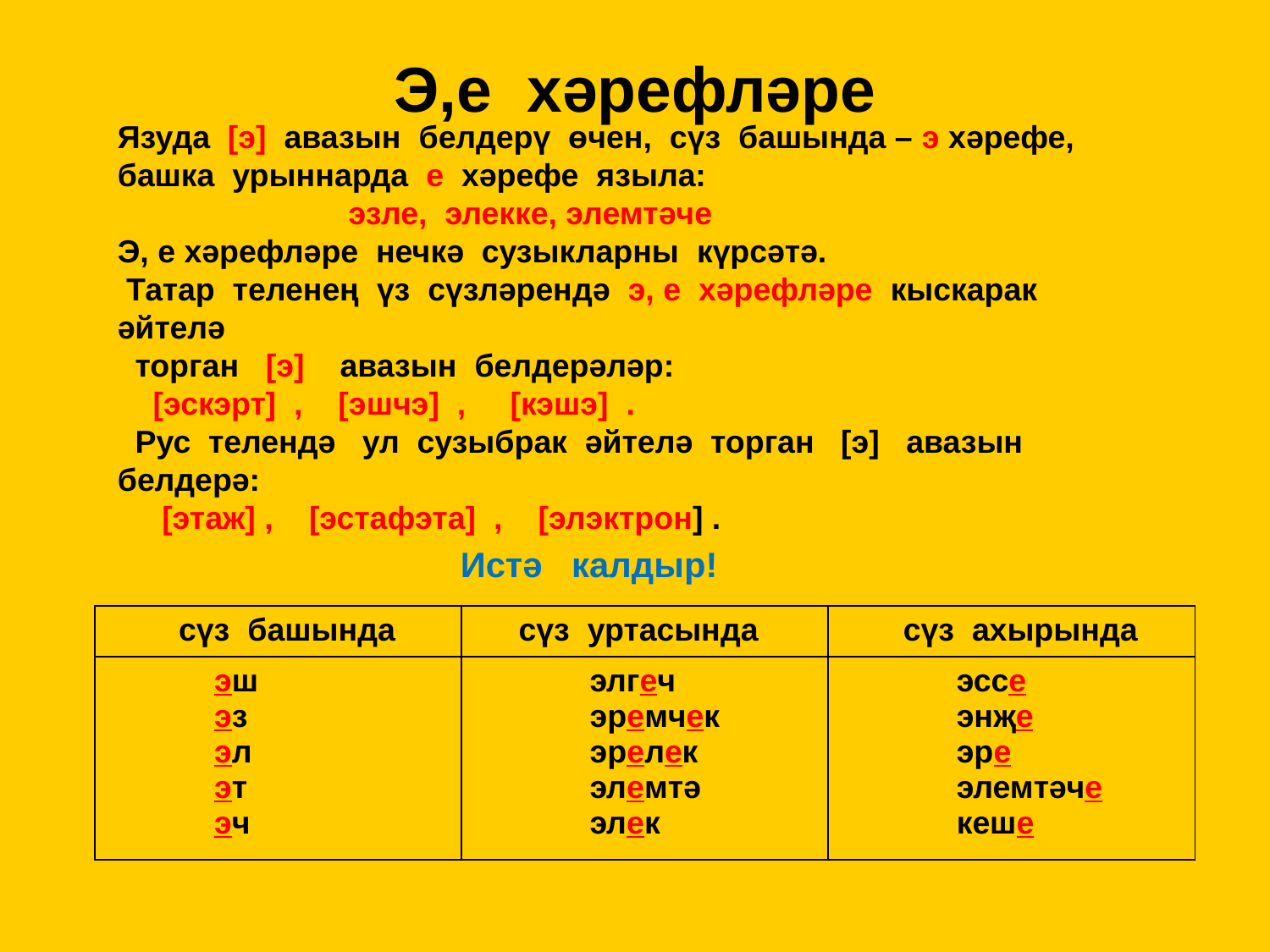

# Э,е  хәрефләре
Язуда  [э]  авазын  белдерү  өчен,  сүз  башында – э хәрефе,
башка  урыннарда  е  хәрефе  языла:
                          эзле,  элекке, элемтәче
Э, е хәрефләре  нечкә  сузыкларны  күрсәтә.
 Татар  теленең  үз  сүзләрендә  э, е  хәрефләре  кыскарак  әйтелә
  торган   [э]    авазын  белдерәләр:
    [эскэрт]  ,    [эшчэ]  ,     [кэшэ]  .
  Рус  телендә   ул  сузыбрак  әйтелә  торган   [э]   авазын   белдерә:
     [этаж] ,    [эстафэта]  ,    [элэктрон] .

                           Истә   калдыр!
| сүз башында | сүз уртасында | сүз ахырында |
| --- | --- | --- |
| эш эз эл эт эч | элгеч эремчек эрелек элемтә элек | эссе энҗе эре элемтәче кеше |